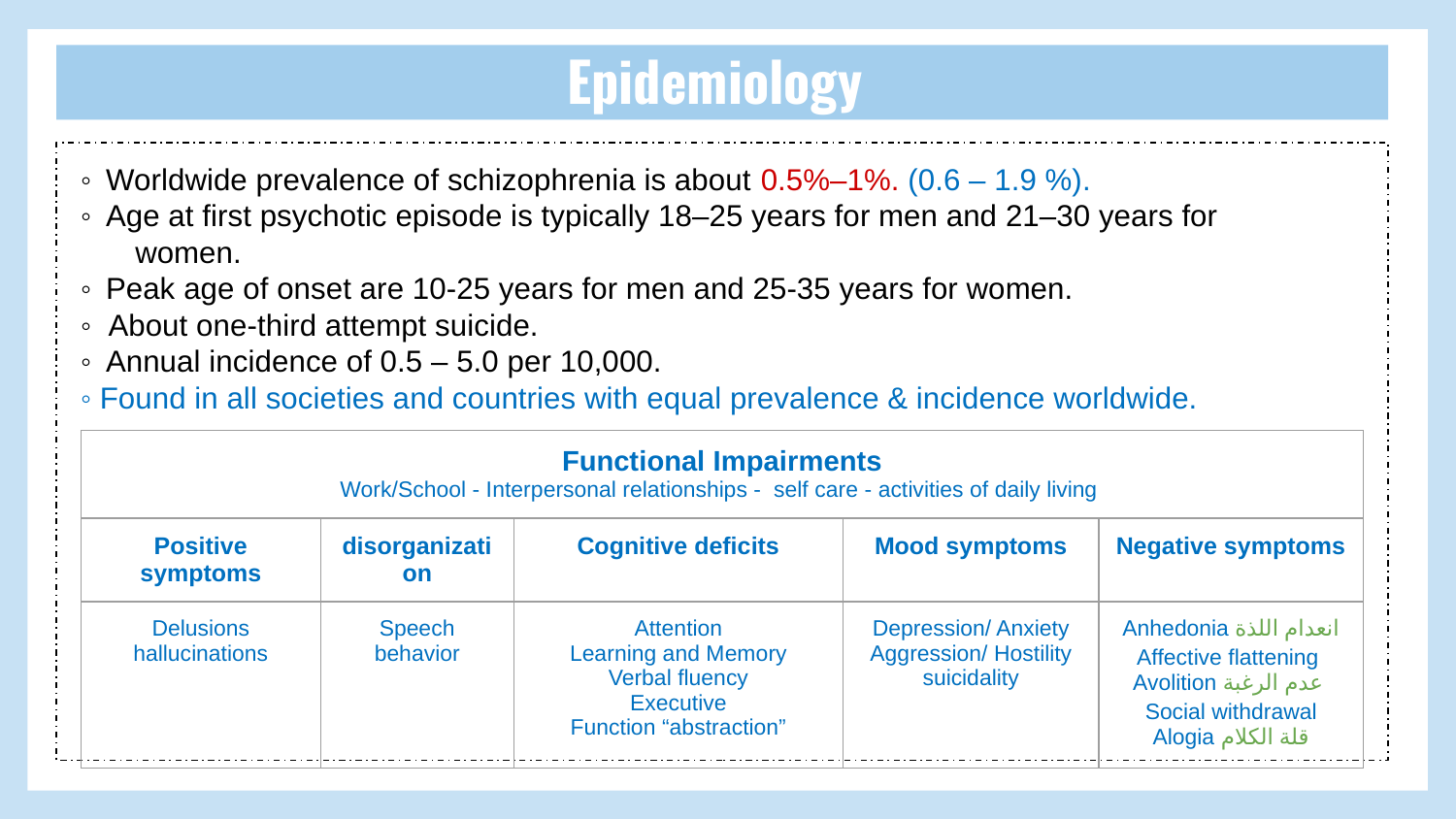

Epidemiology

◦  Worldwide prevalence of schizophrenia is about 0.5%–1%. (0.6 – 1.9 %).
◦  Age at first psychotic episode is typically 18–25 years for men and 21–30 years for women.
◦  Peak age of onset are 10-25 years for men and 25-35 years for women.
◦  About one-third attempt suicide.
◦  Annual incidence of 0.5 – 5.0 per 10,000.
◦ Found in all societies and countries with equal prevalence & incidence worldwide.
| Functional Impairments Work/School - Interpersonal relationships - self care - activities of daily living |  |  |  |  |
| --- | --- | --- | --- | --- |
| Positive symptoms | disorganization | Cognitive deficits | Mood symptoms | Negative symptoms |
| Delusions hallucinations | Speech behavior | Attention Learning and Memory Verbal fluency Executive Function “abstraction” | Depression/ Anxiety Aggression/ Hostility suicidality | Anhedonia انعدام اللذة Affective flattening Avolition عدم الرغبة Social withdrawal Alogia قلة الكلام |